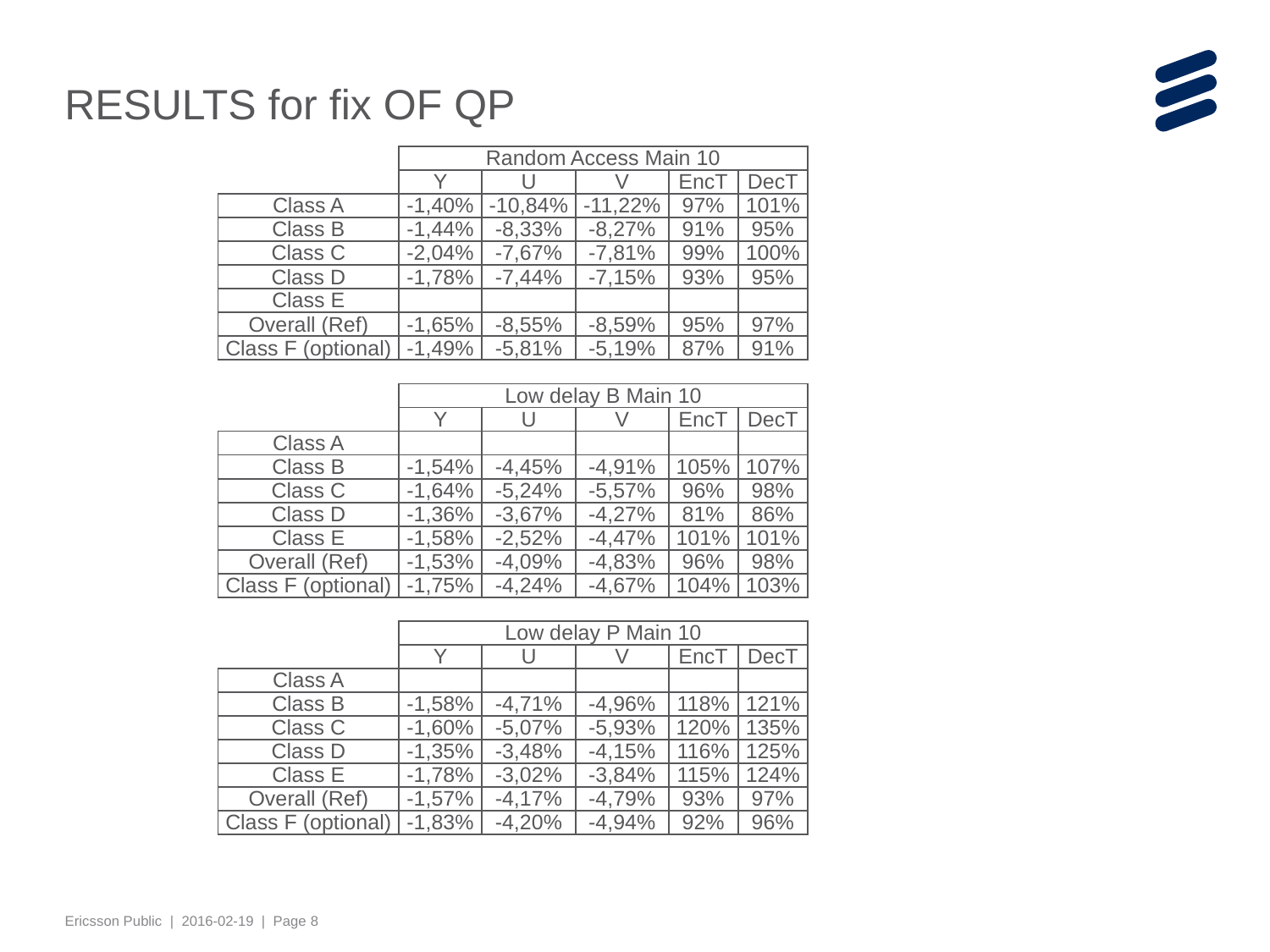

# RESULTS for fix OF QP
|  | Random Access Main 10 |  |  |  |  |
| --- | --- | --- | --- | --- | --- |
|  | Y | U | V | EncT | DecT |
| Class A | -1,40% | -10,84% | -11,22% | 97% | 101% |
| Class B | -1,44% | -8,33% | -8,27% | 91% | 95% |
| Class C | -2,04% | -7,67% | -7,81% | 99% | 100% |
| Class D | -1,78% | -7,44% | -7,15% | 93% | 95% |
| Class E |  |  |  |  |  |
| Overall (Ref) | -1,65% | -8,55% | -8,59% | 95% | 97% |
| Class F (optional) | -1,49% | -5,81% | -5,19% | 87% | 91% |
|  |  |  |  |  |  |
|  | Low delay B Main 10 |  |  |  |  |
|  | Y | U | V | EncT | DecT |
| Class A |  |  |  |  |  |
| Class B | -1,54% | -4,45% | -4,91% | 105% | 107% |
| Class C | -1,64% | -5,24% | -5,57% | 96% | 98% |
| Class D | -1,36% | -3,67% | -4,27% | 81% | 86% |
| Class E | -1,58% | -2,52% | -4,47% | 101% | 101% |
| Overall (Ref) | -1,53% | -4,09% | -4,83% | 96% | 98% |
| Class F (optional) | -1,75% | -4,24% | -4,67% | 104% | 103% |
|  |  |  |  |  |  |
|  | Low delay P Main 10 |  |  |  |  |
|  | Y | U | V | EncT | DecT |
| Class A |  |  |  |  |  |
| Class B | -1,58% | -4,71% | -4,96% | 118% | 121% |
| Class C | -1,60% | -5,07% | -5,93% | 120% | 135% |
| Class D | -1,35% | -3,48% | -4,15% | 116% | 125% |
| Class E | -1,78% | -3,02% | -3,84% | 115% | 124% |
| Overall (Ref) | -1,57% | -4,17% | -4,79% | 93% | 97% |
| Class F (optional) | -1,83% | -4,20% | -4,94% | 92% | 96% |